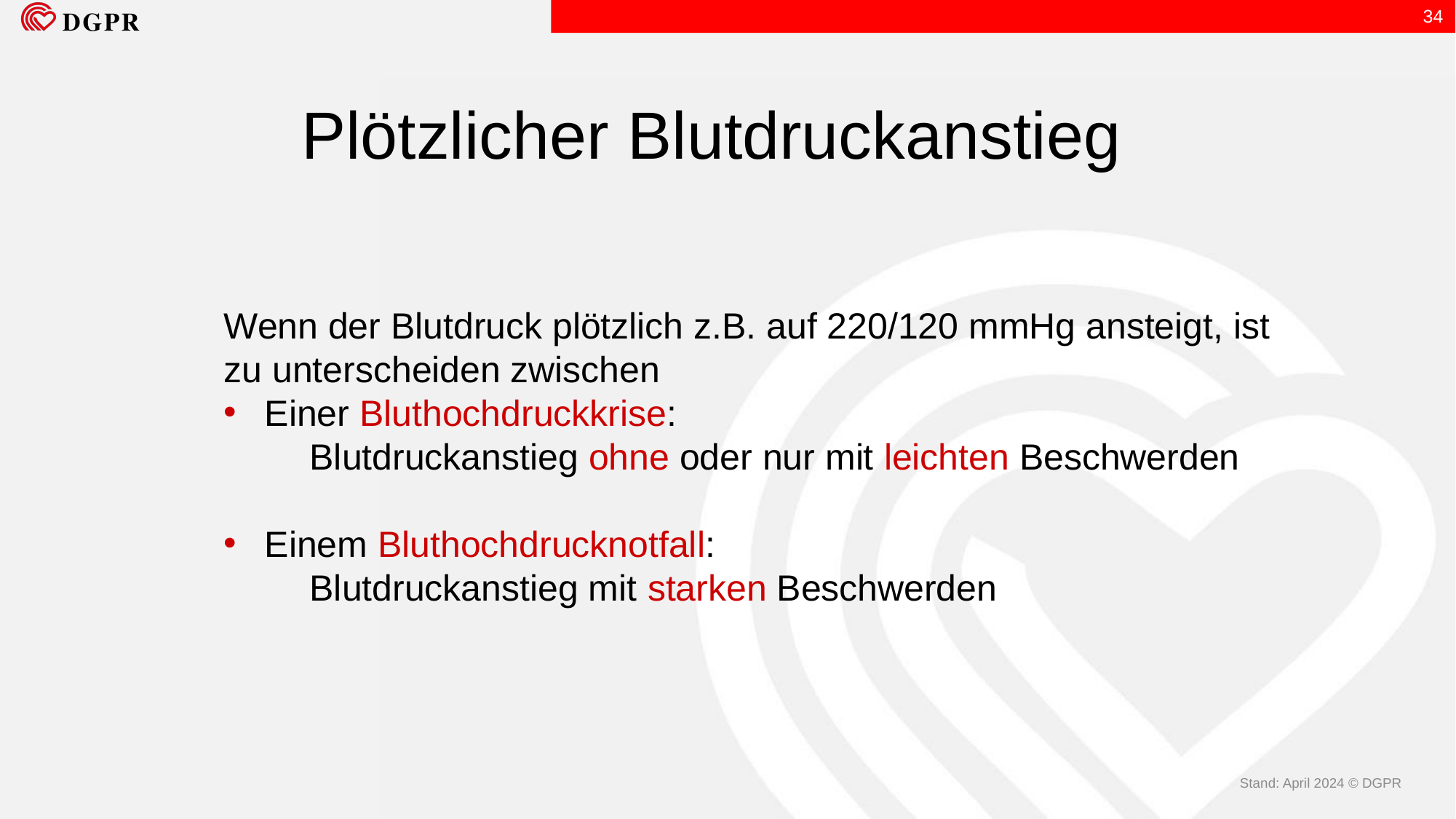

34
Plötzlicher Blutdruckanstieg
Wenn der Blutdruck plötzlich z.B. auf 220/120 mmHg ansteigt, ist zu unterscheiden zwischen
Einer Bluthochdruckkrise:
	Blutdruckanstieg ohne oder nur mit leichten Beschwerden

Einem Bluthochdrucknotfall:
	Blutdruckanstieg mit starken Beschwerden
Stand: April 2024 © DGPR